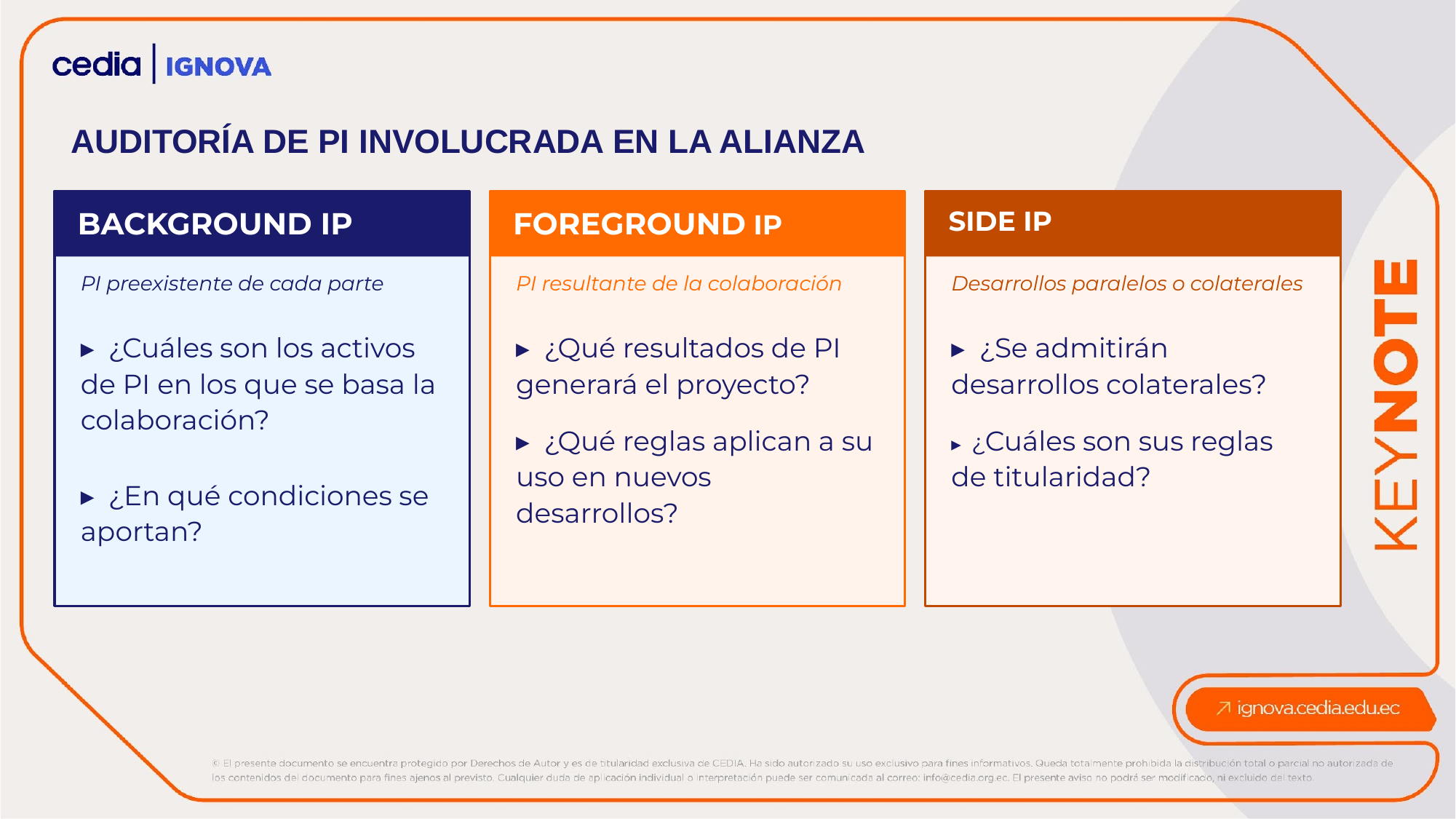

AUDITORÍA DE PI INVOLUCRADA EN LA ALIANZA

BACKGROUND IP
FOREGROUND IP
SIDE IP
PI preexistente de cada parte
PI resultante de la colaboración
Desarrollos paralelos o colaterales
▸  ¿Cuáles son los activos de PI en los que se basa la colaboración?
▸  ¿Qué resultados de PI generará el proyecto?
▸  ¿Se admitirán desarrollos colaterales?
▸  ¿Qué reglas aplican a su uso en nuevos desarrollos?
▸  ¿Cuáles son sus reglas de titularidad?
▸  ¿En qué condiciones se aportan?